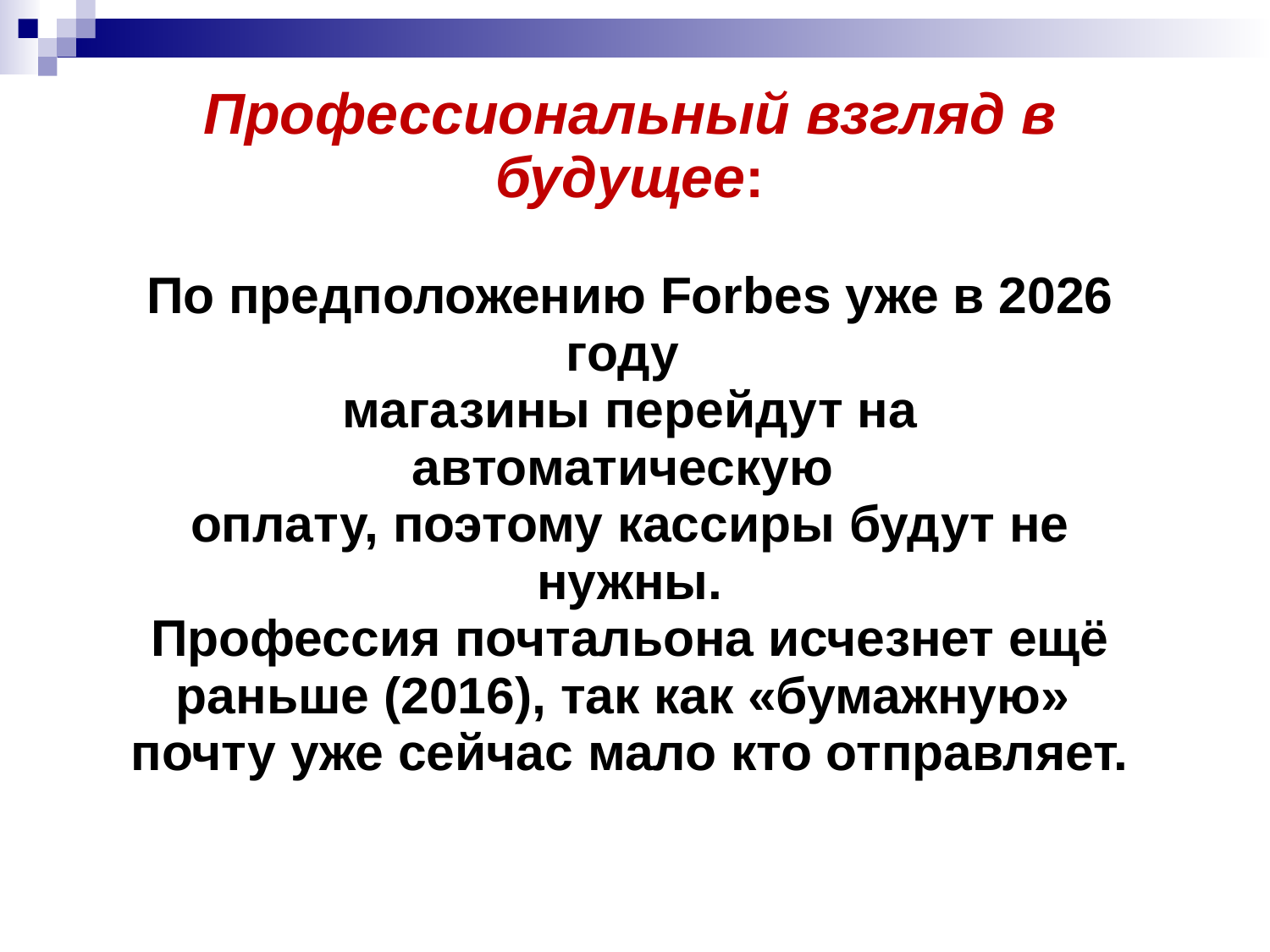

Профессиональный взгляд в будущее:

По предположению Forbes уже в 2026 году
магазины перейдут на автоматическую
оплату, поэтому кассиры будут не нужны.
Профессия почтальона исчезнет ещё раньше (2016), так как «бумажную»
почту уже сейчас мало кто отправляет.